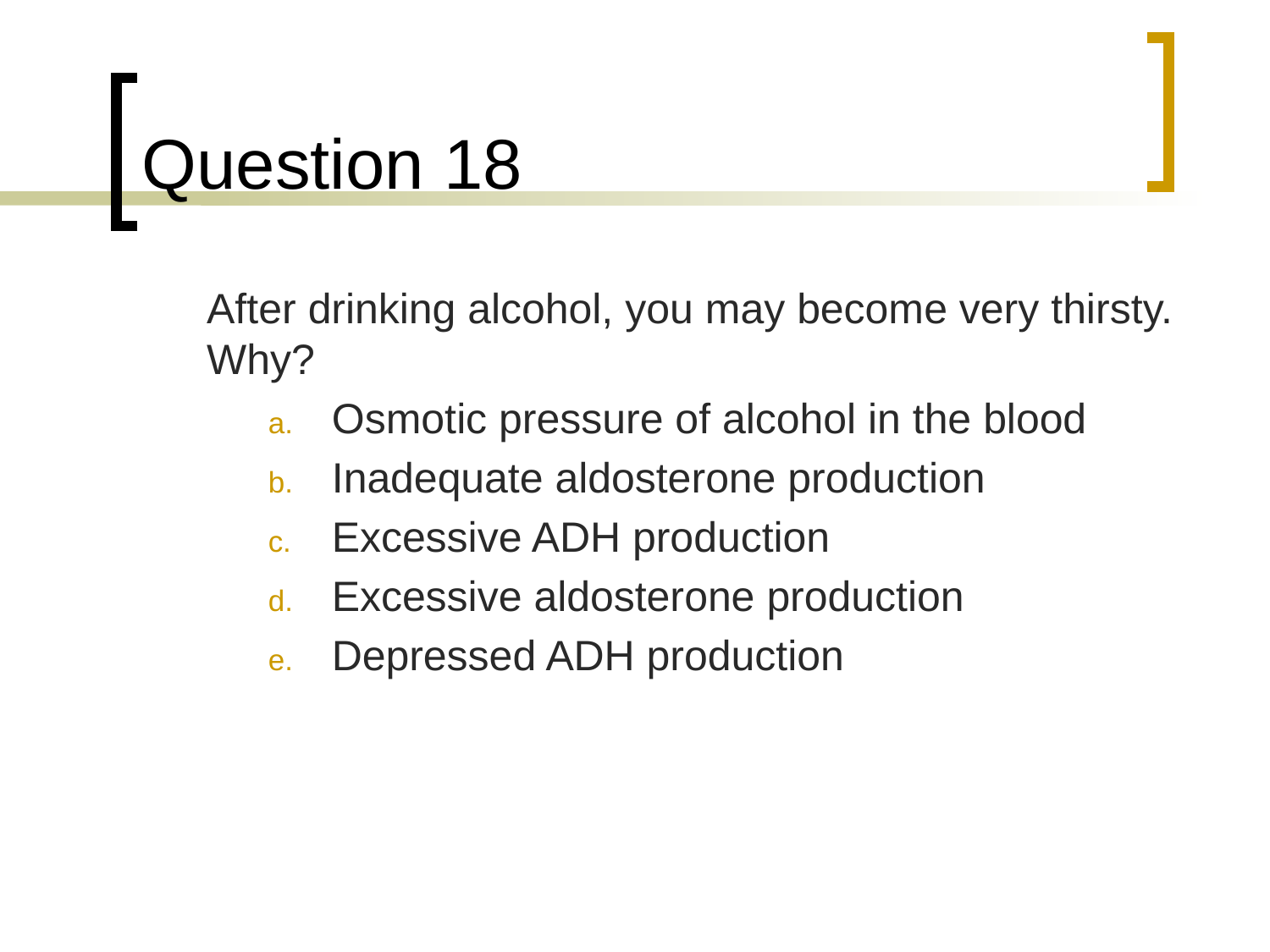

# Question 18
	After drinking alcohol, you may become very thirsty. Why?
Osmotic pressure of alcohol in the blood
Inadequate aldosterone production
Excessive ADH production
Excessive aldosterone production
Depressed ADH production